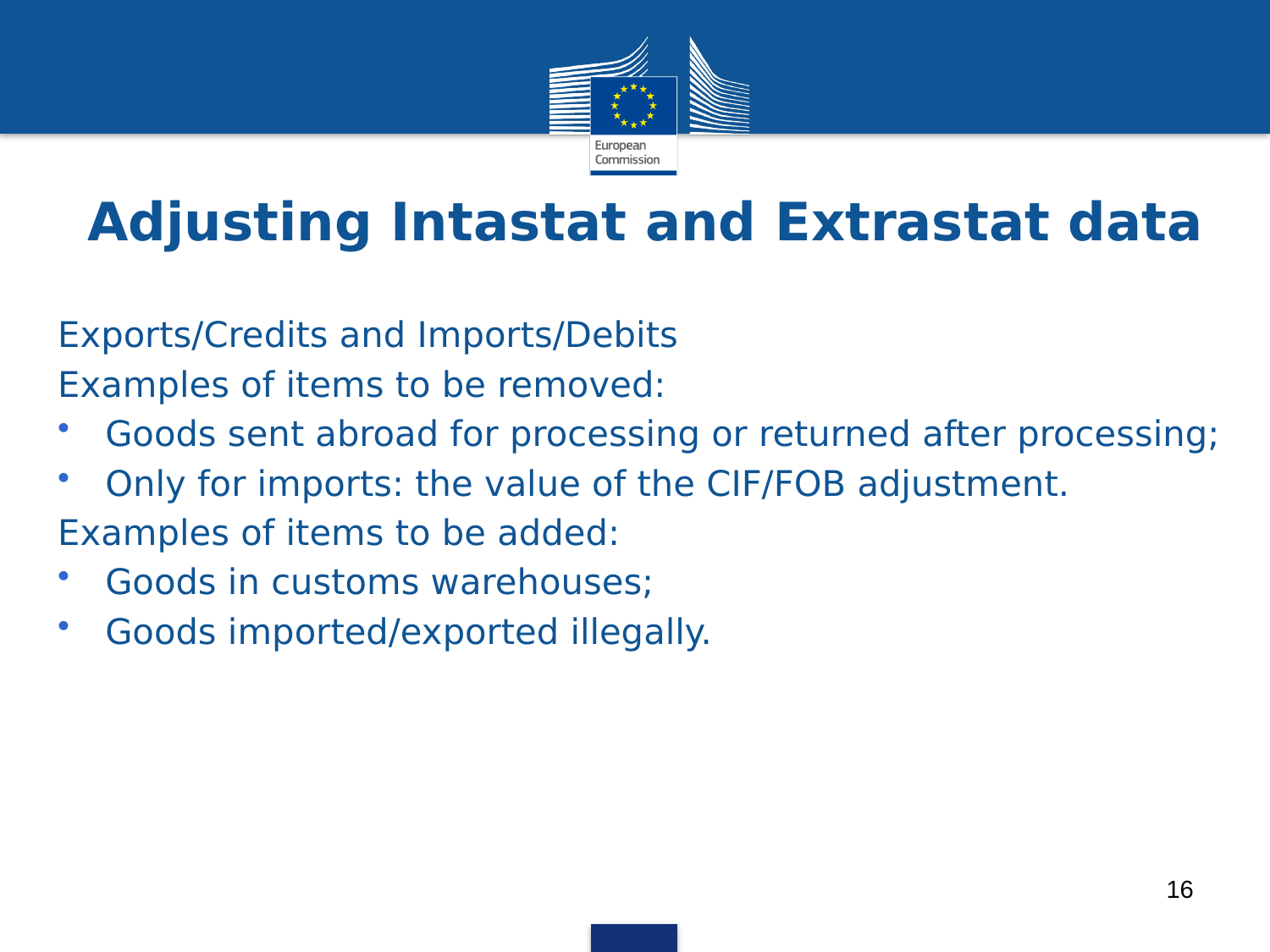

# Adjusting Intastat and Extrastat data
Exports/Credits and Imports/Debits
Examples of items to be removed:
Goods sent abroad for processing or returned after processing;
Only for imports: the value of the CIF/FOB adjustment.
Examples of items to be added:
Goods in customs warehouses;
Goods imported/exported illegally.
16